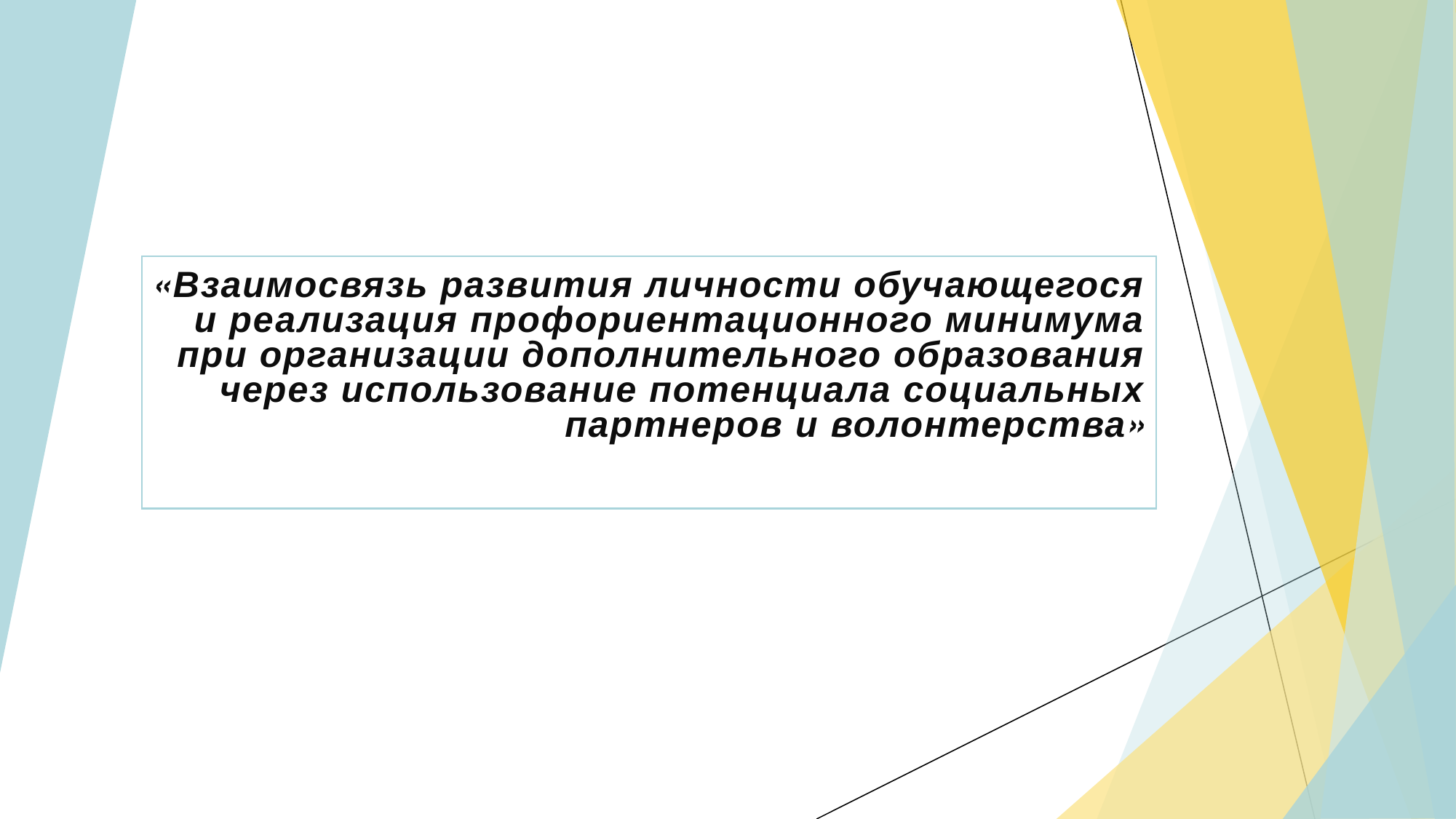

# «Взаимосвязь развития личности обучающегося и реализация профориентационного минимума при организации дополнительного образования через использование потенциала социальных партнеров и волонтерства»